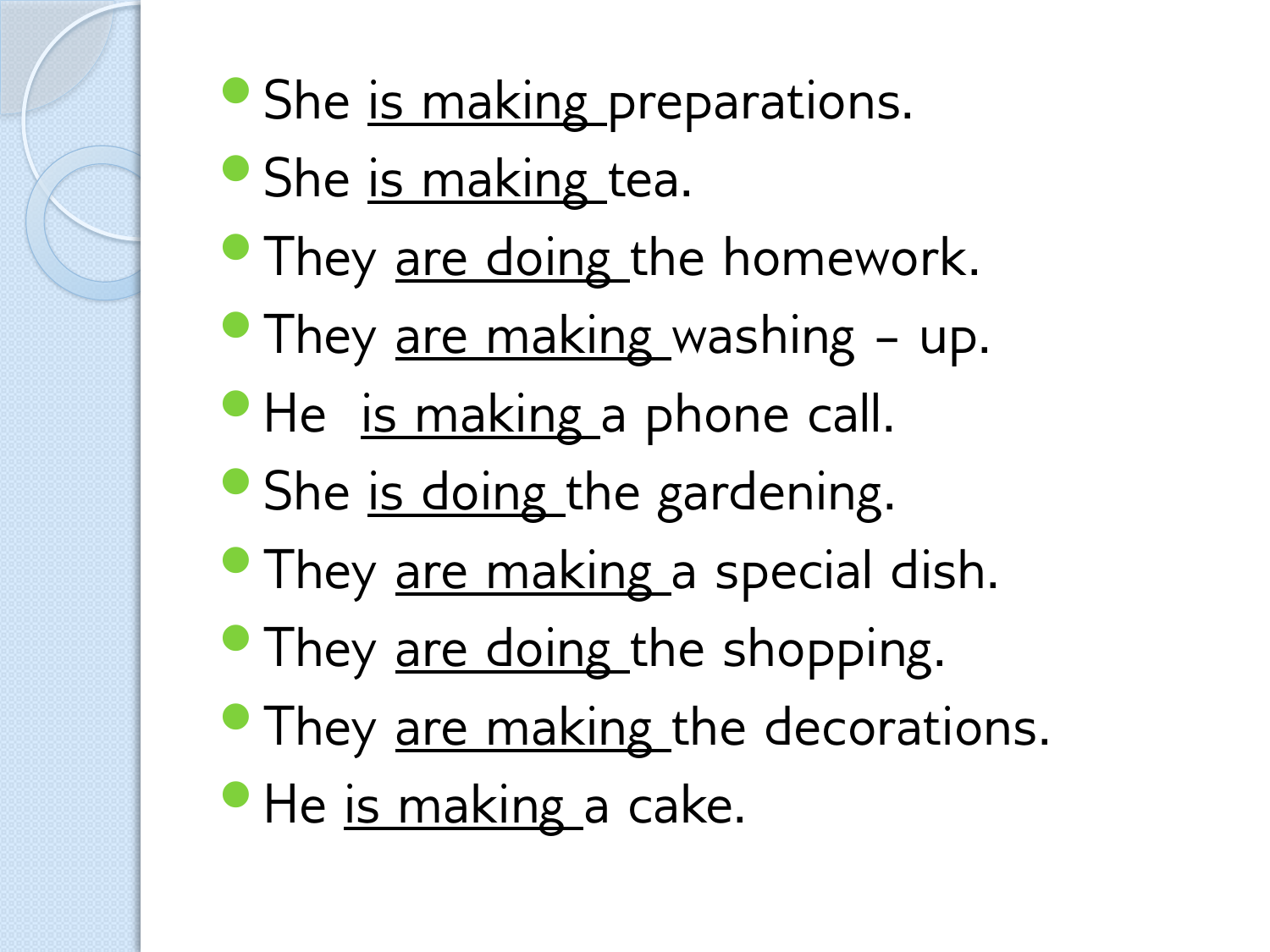

She is making preparations.
She is making tea.
They are doing the homework.
They are making washing – up.
He  is making a phone call.
She is doing the gardening.
They are making a special dish.
They are doing the shopping.
They are making the decorations.
He is making a cake.